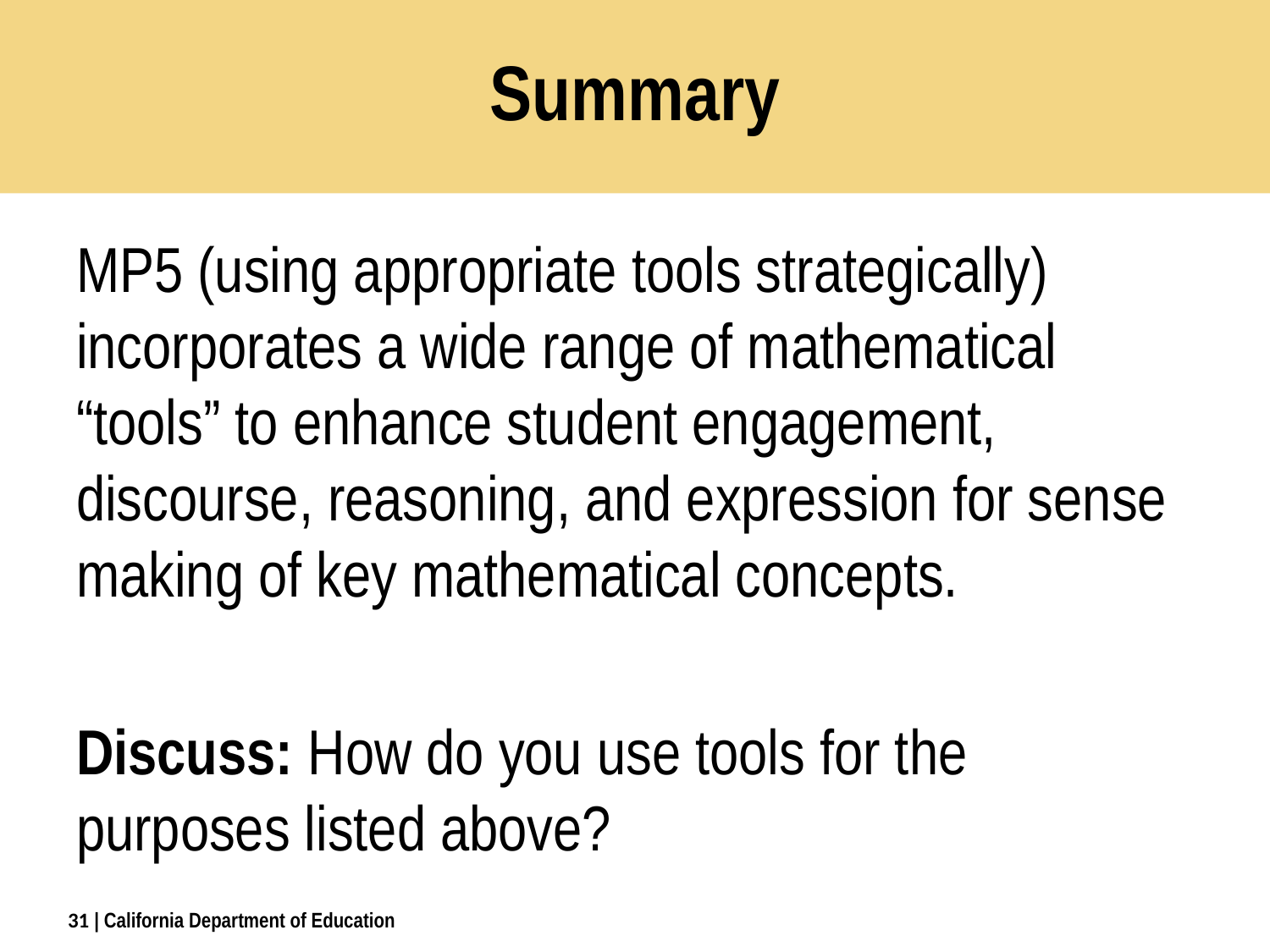

# Summary
MP5 (using appropriate tools strategically) incorporates a wide range of mathematical “tools” to enhance student engagement, discourse, reasoning, and expression for sense making of key mathematical concepts.

Discuss: How do you use tools for the purposes listed above?

31
| California Department of Education